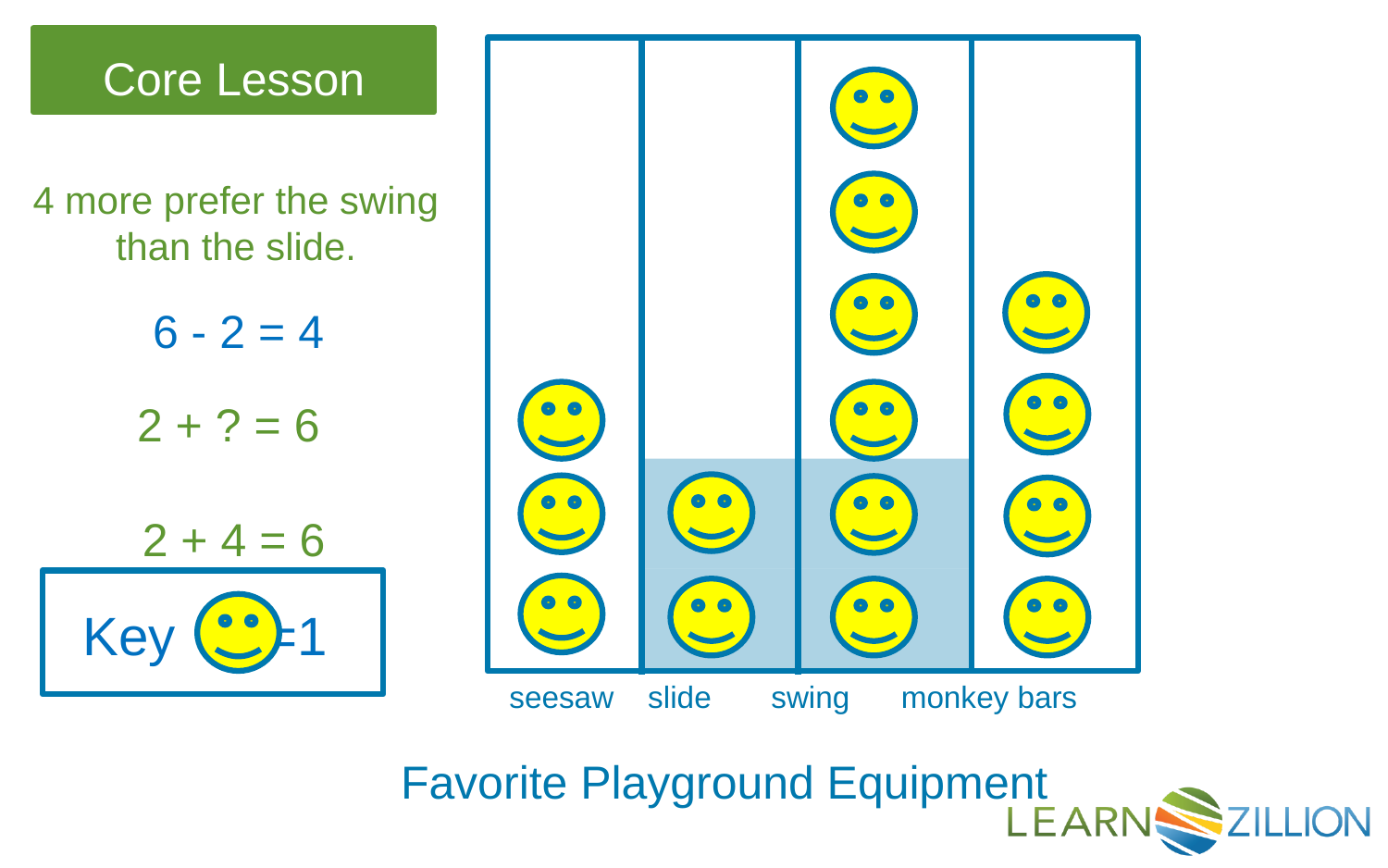

4 more prefer the swing than the slide.

 6 - 2 = 4

2 + ? = 6

 2 + 4 = 6

Key      =1
   seesaw    slide       swing      monkey bars
Favorite Playground Equipment